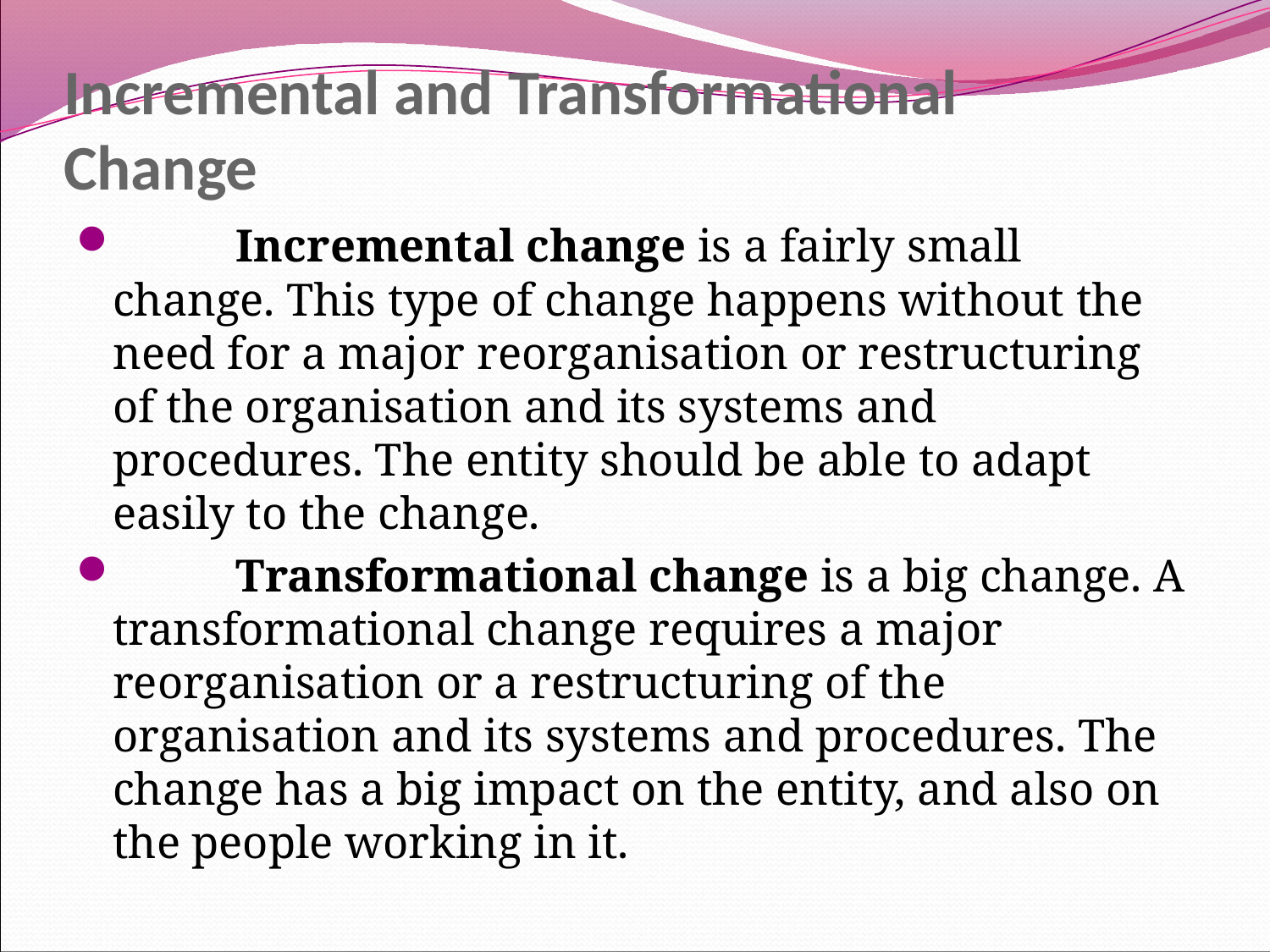

# Incremental and Transformational Change
	Incremental change is a fairly small change. This type of change happens without the need for a major reorganisation or restructuring of the organisation and its systems and procedures. The entity should be able to adapt easily to the change.
	Transformational change is a big change. A transformational change requires a major reorganisation or a restructuring of the organisation and its systems and procedures. The change has a big impact on the entity, and also on the people working in it.